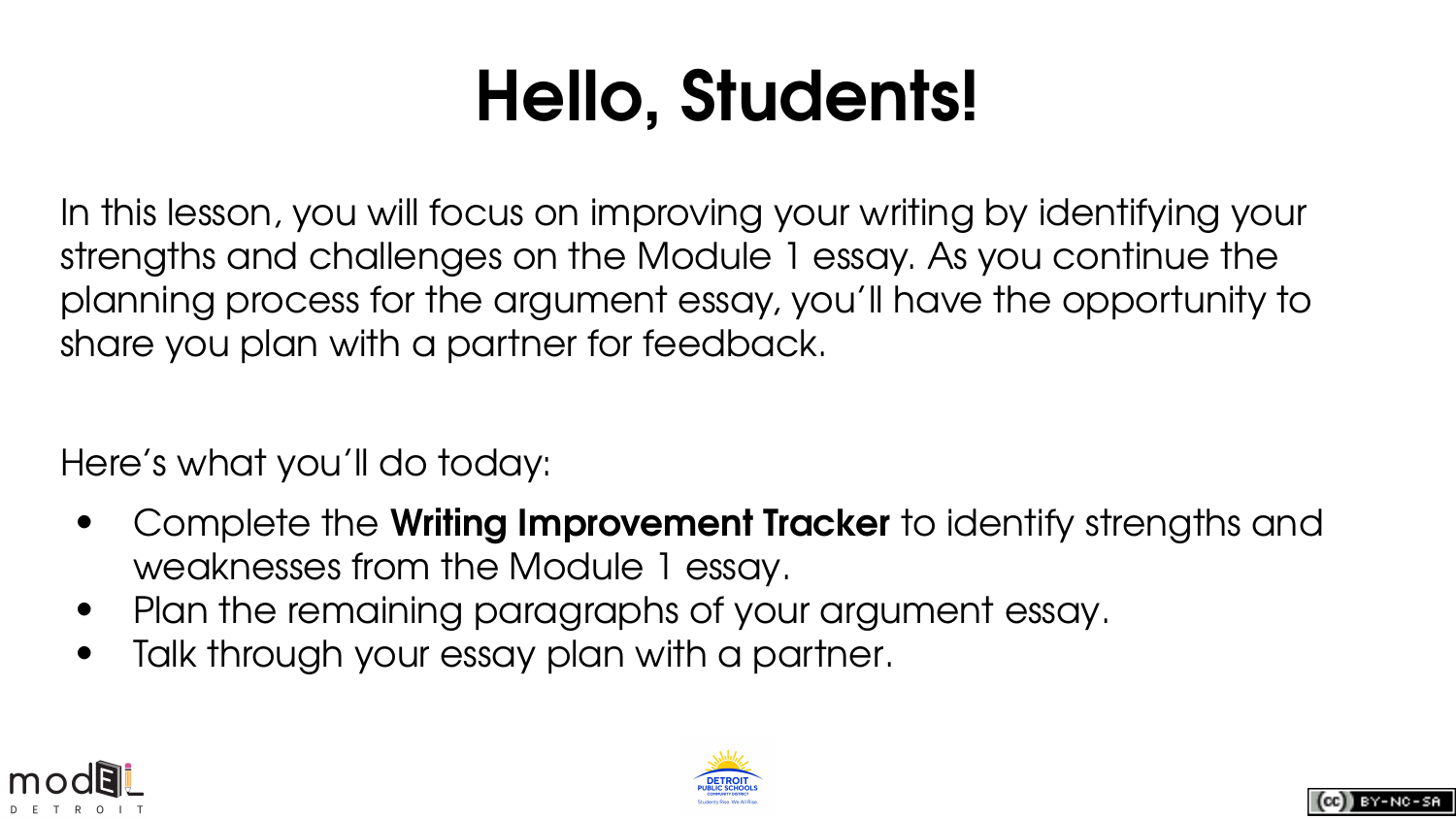

# Hello, Students!
In this lesson, you will focus on improving your writing by identifying your strengths and challenges on the Module 1 essay. As you continue the planning process for the argument essay, you’ll have the opportunity to share you plan with a partner for feedback.

Here’s what you’ll do today:
Complete the Writing Improvement Tracker to identify strengths and weaknesses from the Module 1 essay.
Plan the remaining paragraphs of your argument essay.
Talk through your essay plan with a partner.